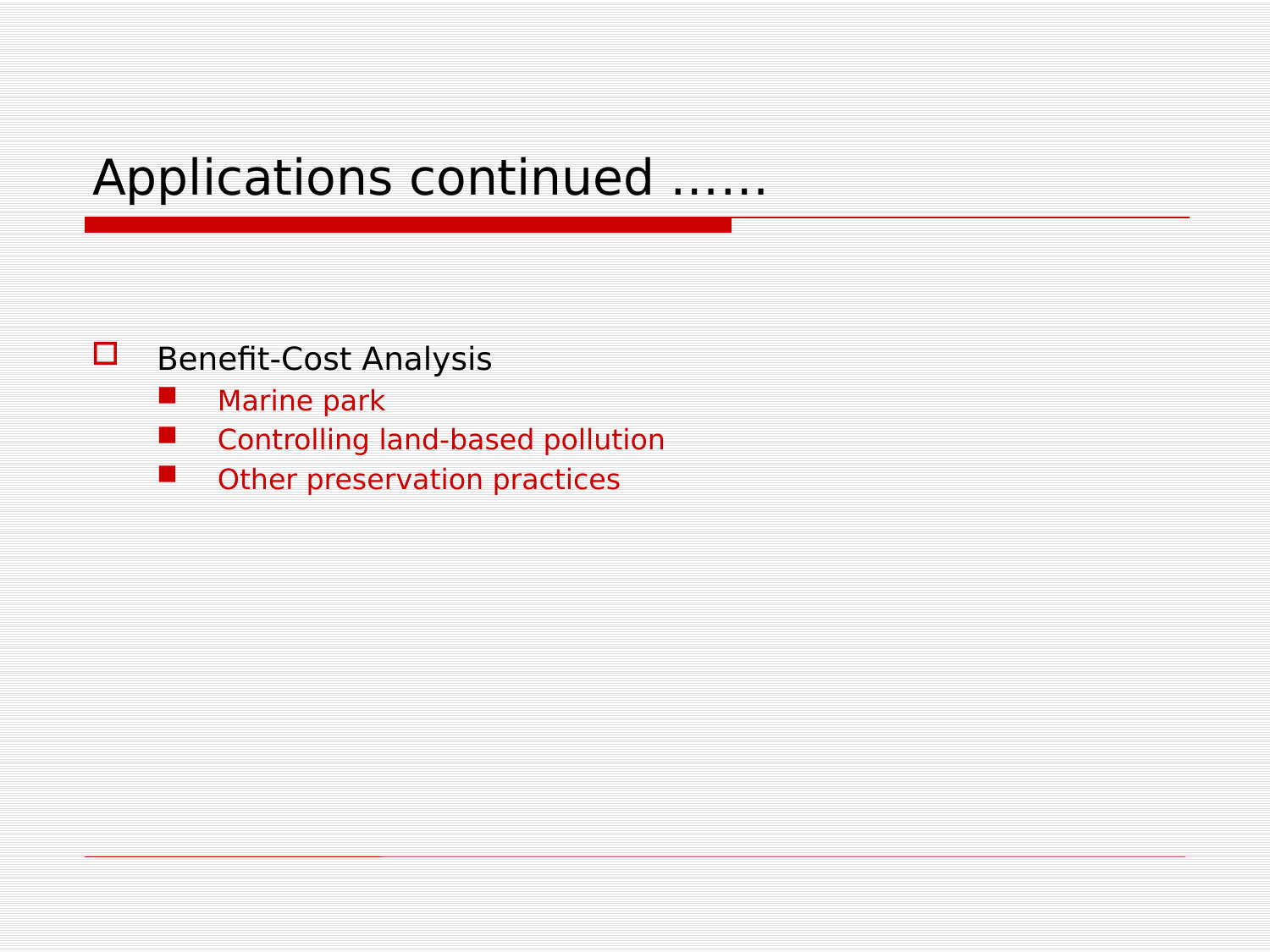

# Applications continued ……

Benefit-Cost Analysis
Marine park
Controlling land-based pollution
Other preservation practices